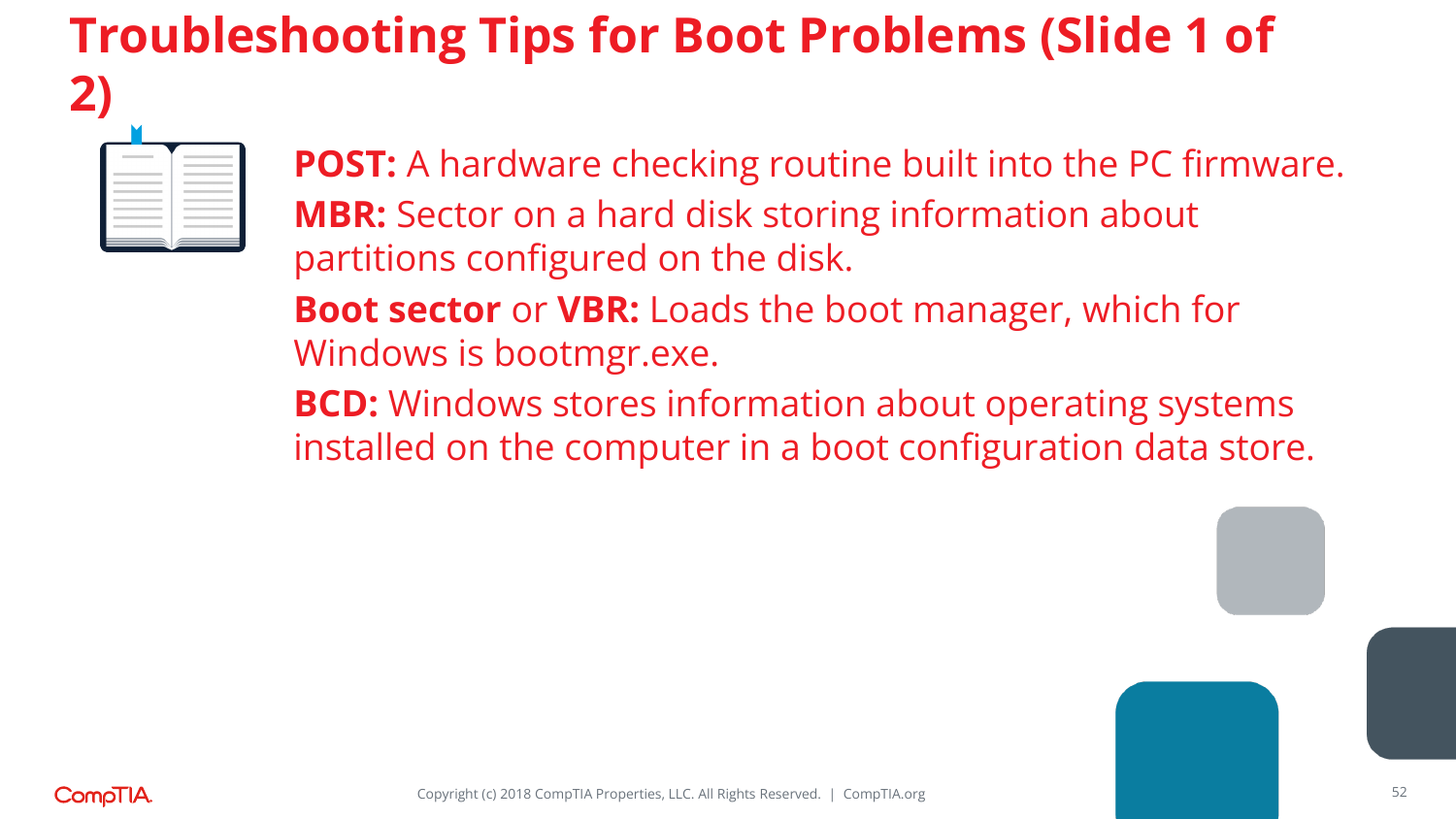

# Troubleshooting Tips for Boot Problems (Slide 1 of 2)
POST: A hardware checking routine built into the PC firmware.
MBR: Sector on a hard disk storing information about partitions configured on the disk.
Boot sector or VBR: Loads the boot manager, which for Windows is bootmgr.exe.
BCD: Windows stores information about operating systems installed on the computer in a boot configuration data store.
52